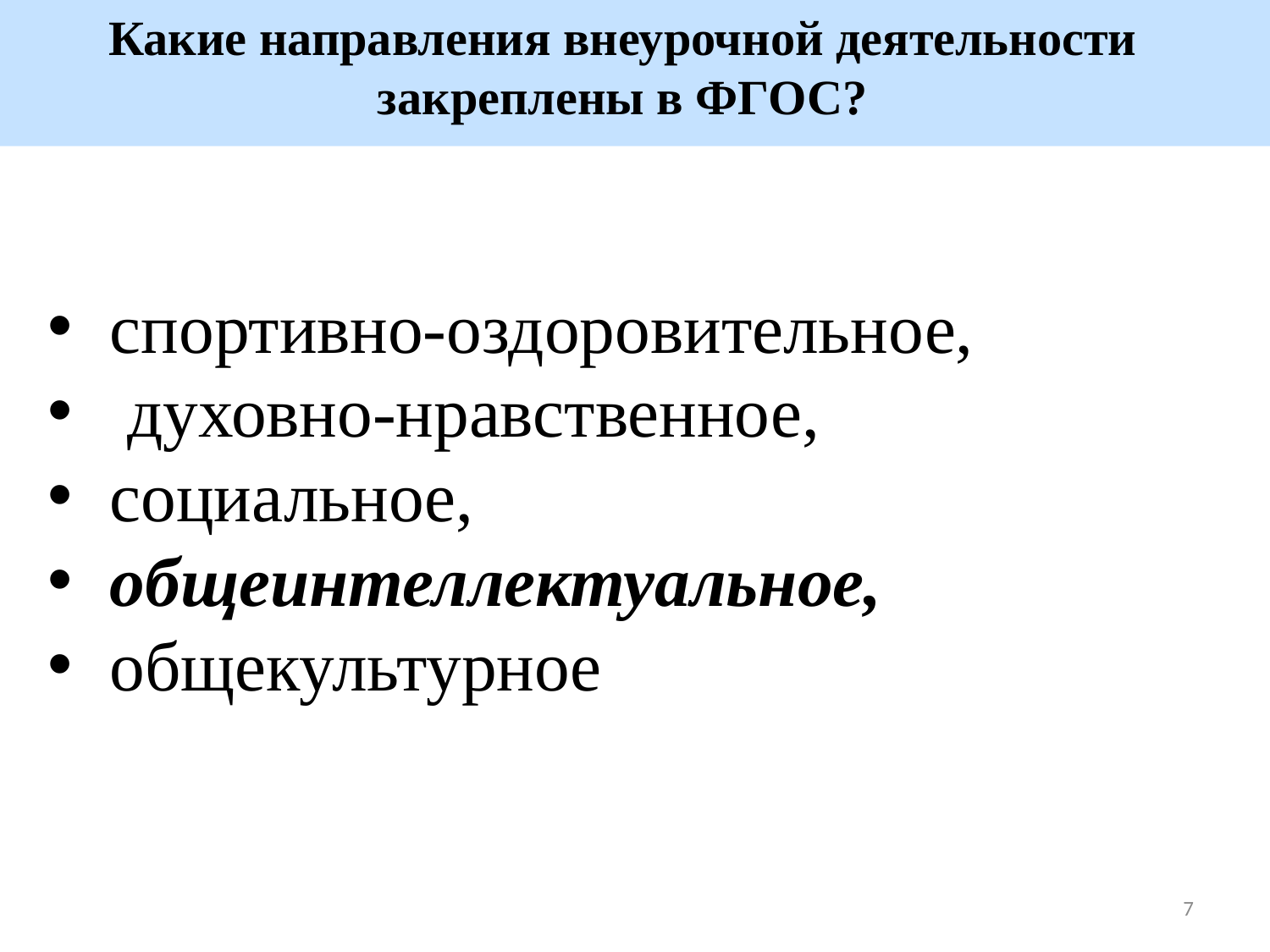

Какие направления внеурочной деятельности закреплены в ФГОС?
спортивно-оздоровительное,
 духовно-нравственное,
социальное,
общеинтеллектуальное,
общекультурное
7